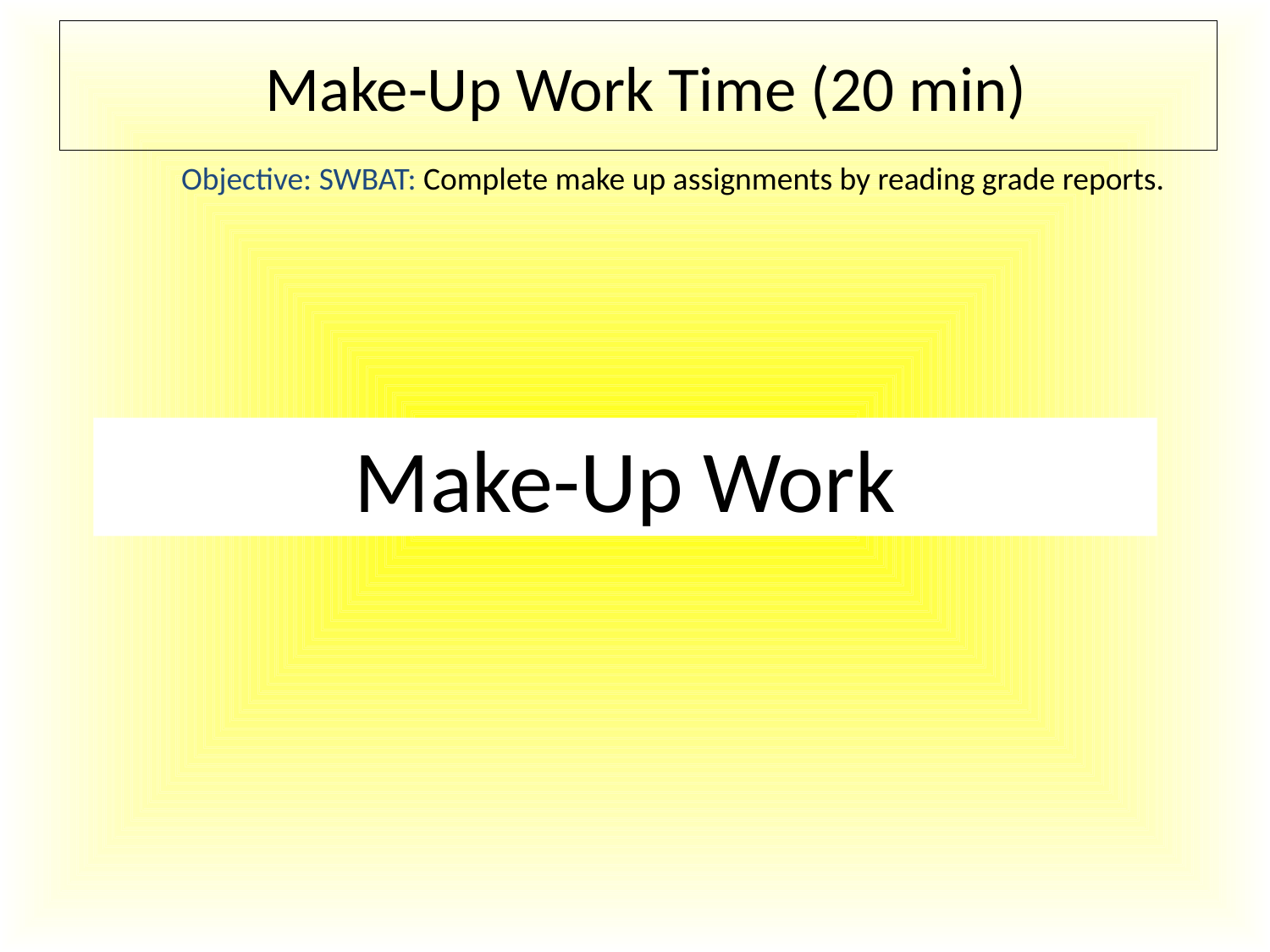

# Make-Up Work Time (20 min)
Objective: SWBAT: Complete make up assignments by reading grade reports.

Make-Up Work